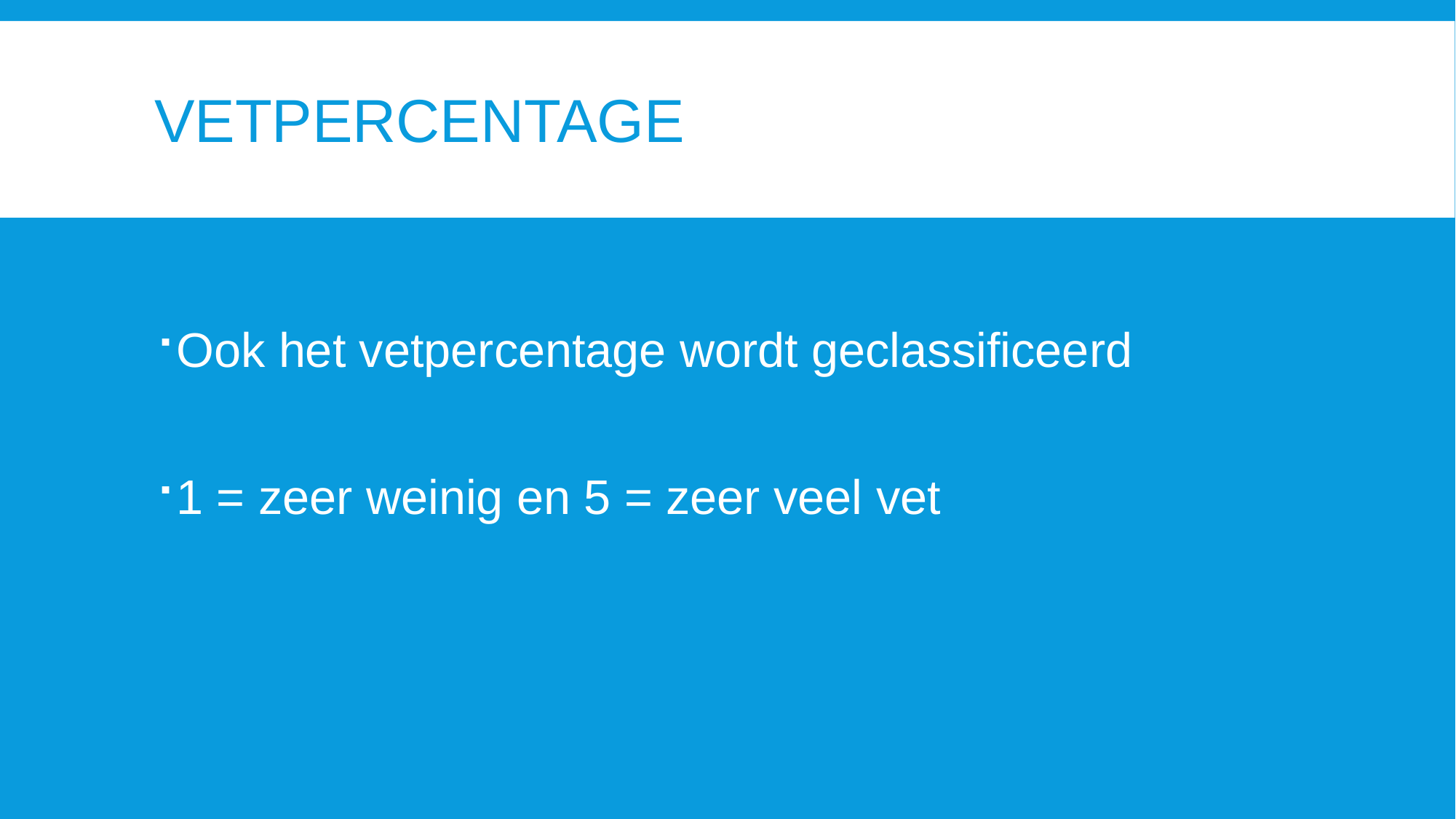

# Vetpercentage

Ook het vetpercentage wordt geclassificeerd

1 = zeer weinig en 5 = zeer veel vet